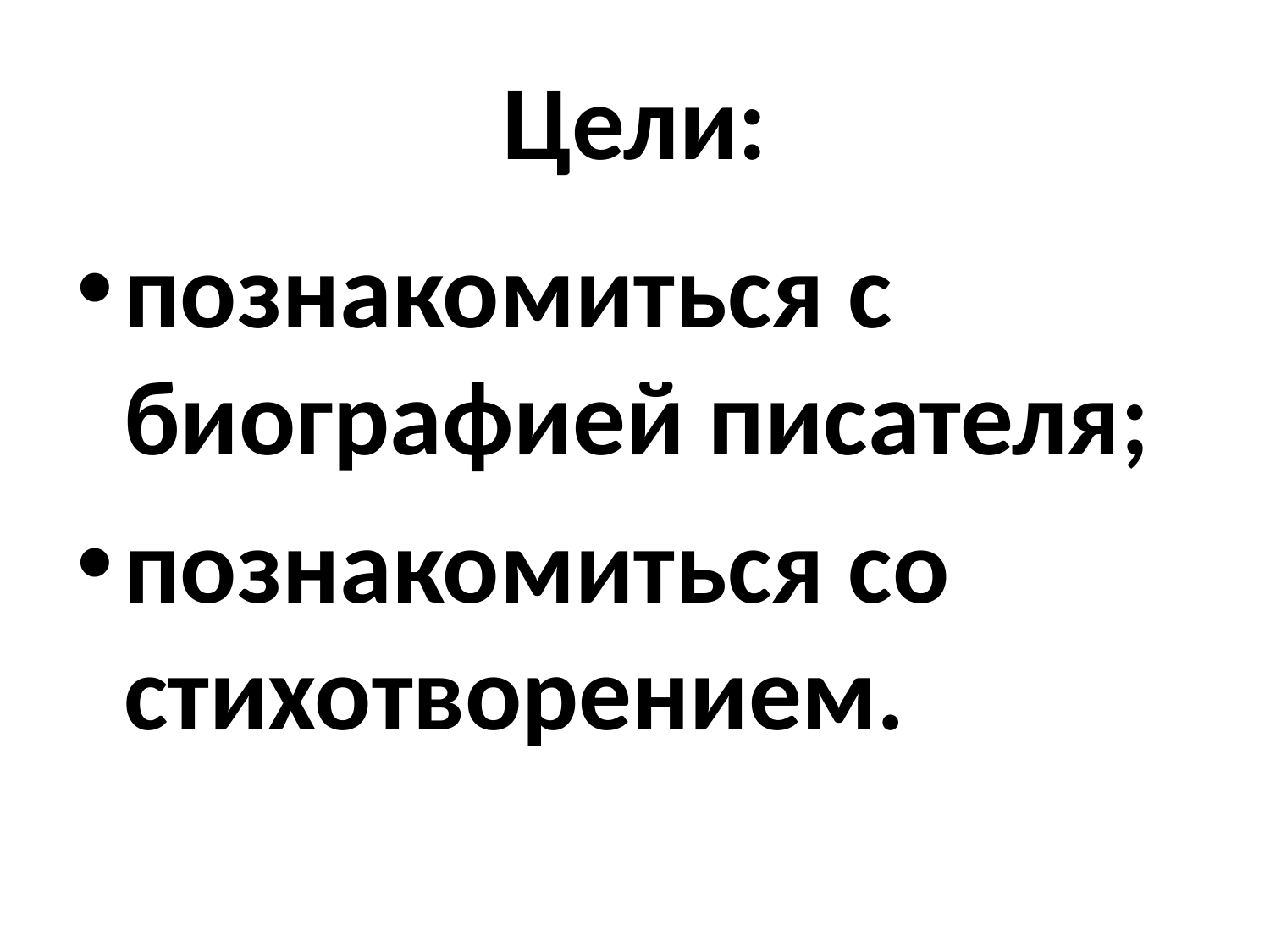

# Цели:
познакомиться с биографией писателя;
познакомиться со стихотворением.